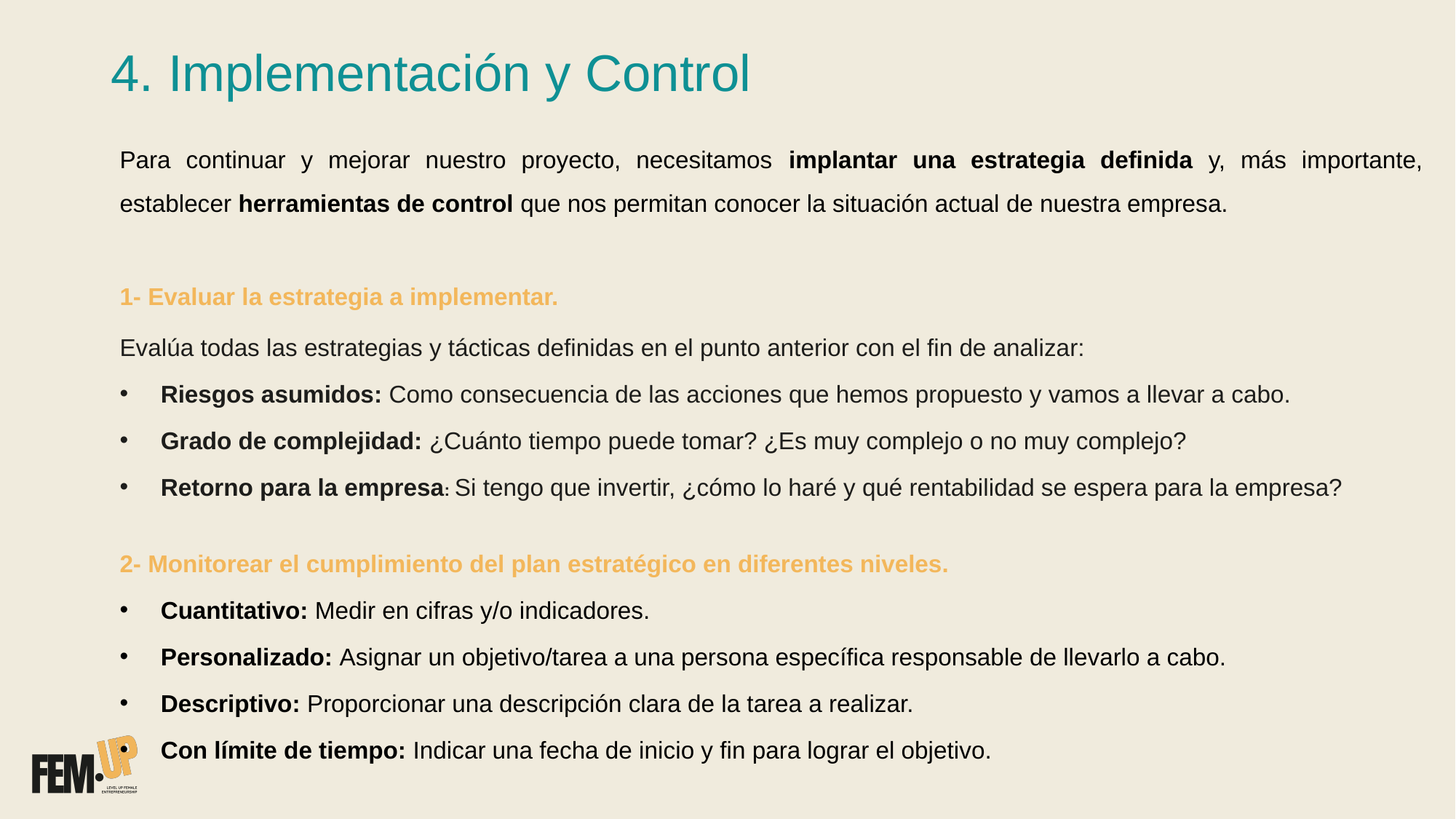

# 4. Implementación y Control
Para continuar y mejorar nuestro proyecto, necesitamos implantar una estrategia definida y, más importante, establecer herramientas de control que nos permitan conocer la situación actual de nuestra empresa.

1- Evaluar la estrategia a implementar.
Evalúa todas las estrategias y tácticas definidas en el punto anterior con el fin de analizar:
Riesgos asumidos: Como consecuencia de las acciones que hemos propuesto y vamos a llevar a cabo.
Grado de complejidad: ¿Cuánto tiempo puede tomar? ¿Es muy complejo o no muy complejo?
Retorno para la empresa: Si tengo que invertir, ¿cómo lo haré y qué rentabilidad se espera para la empresa?

2- Monitorear el cumplimiento del plan estratégico en diferentes niveles.
Cuantitativo: Medir en cifras y/o indicadores.
Personalizado: Asignar un objetivo/tarea a una persona específica responsable de llevarlo a cabo.
Descriptivo: Proporcionar una descripción clara de la tarea a realizar.
Con límite de tiempo: Indicar una fecha de inicio y fin para lograr el objetivo.